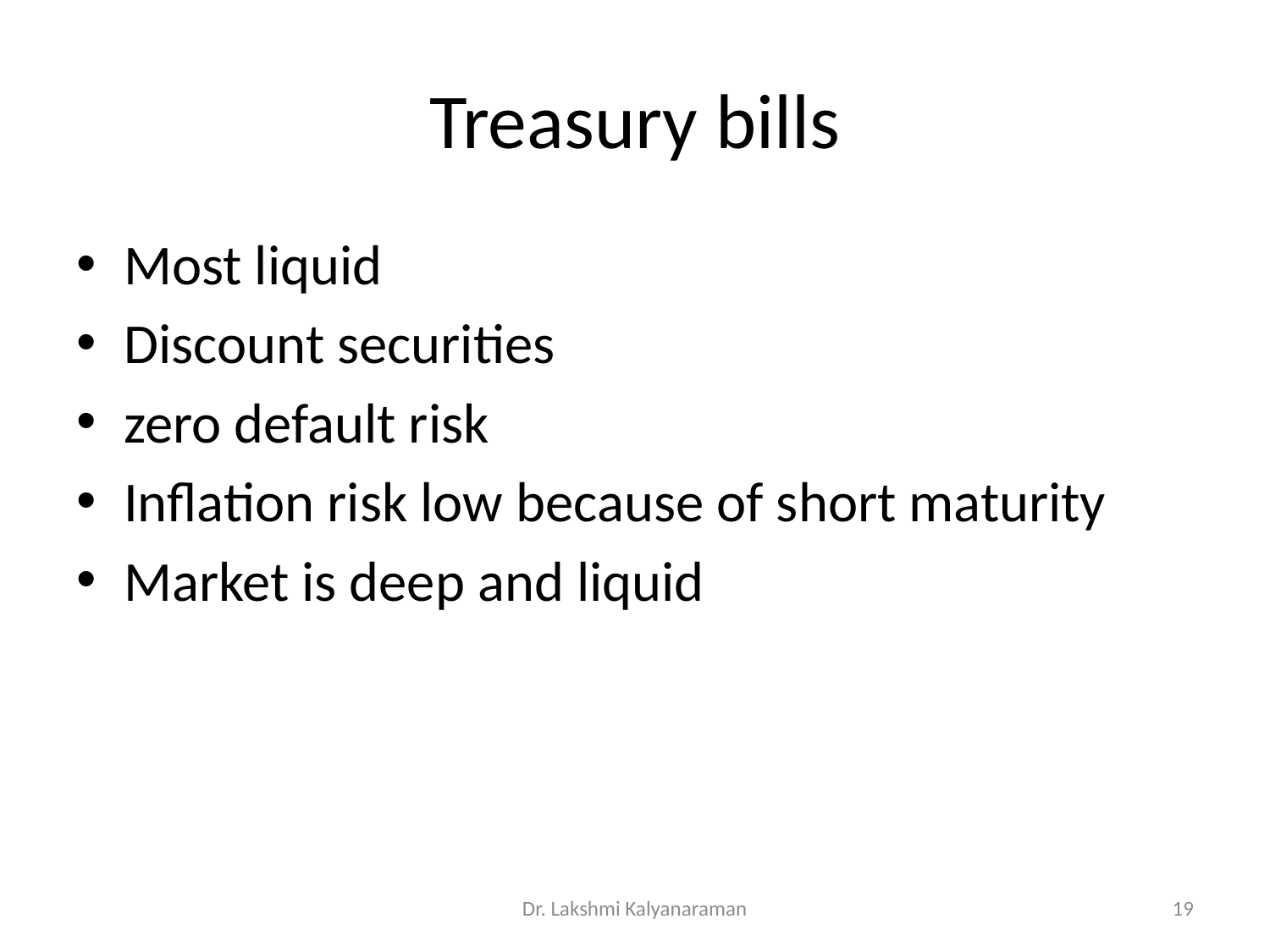

# Treasury bills
Most liquid
Discount securities
zero default risk
Inflation risk low because of short maturity
Market is deep and liquid

Dr. Lakshmi Kalyanaraman
19